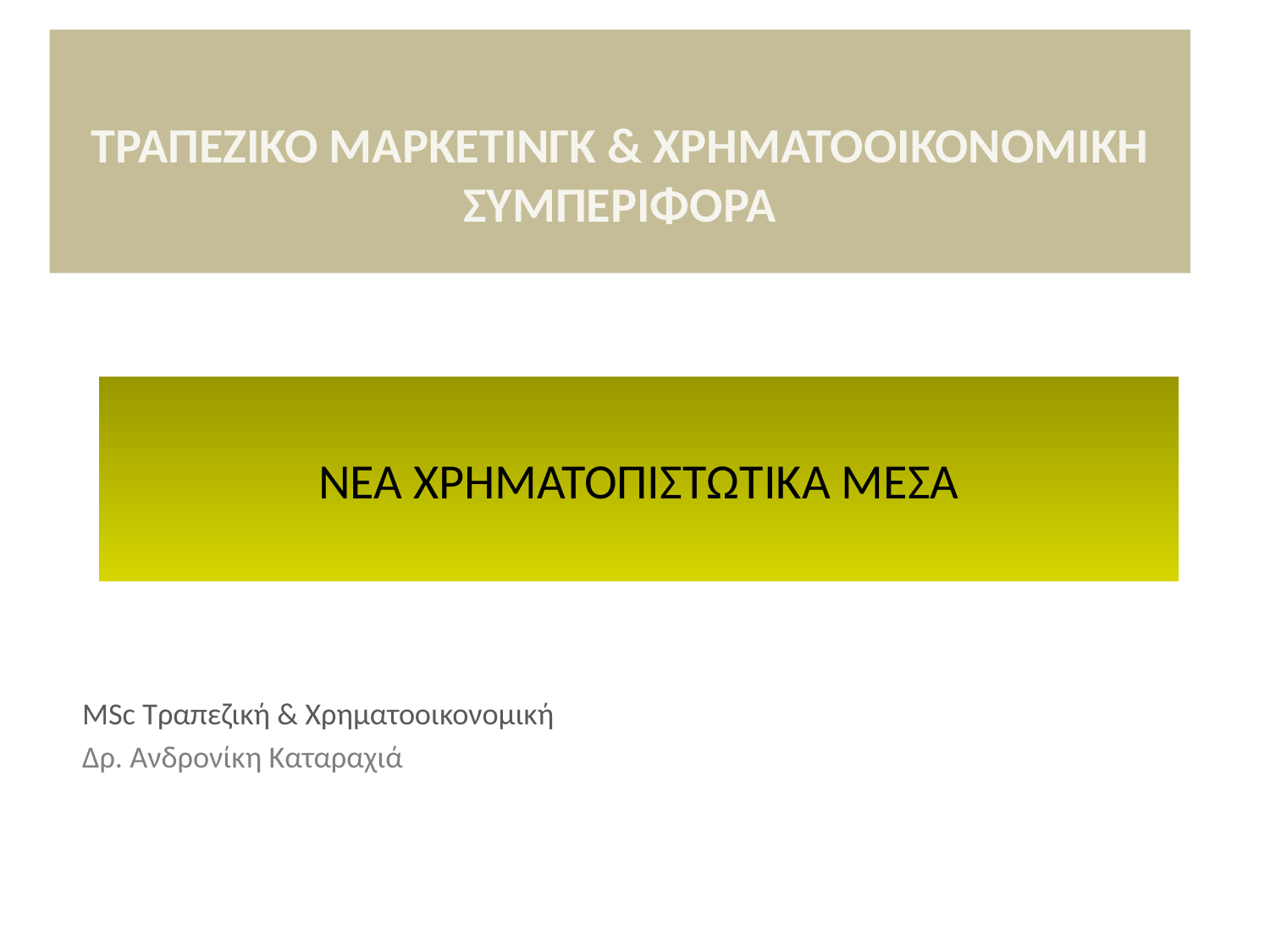

ΤΡΑΠΕΖΙΚΟ ΜΑΡΚΕΤΙΝΓΚ & ΧΡΗΜΑΤΟΟΙΚΟΝΟΜΙΚΗ ΣΥΜΠΕΡΙΦΟΡΑ
# ΝΕΑ ΧΡΗΜΑΤΟΠΙΣΤΩΤΙΚΑ ΜΕΣΑ

MSc Τραπεζική & Χρηματοοικονομική
Δρ. Ανδρονίκη Καταραχιά